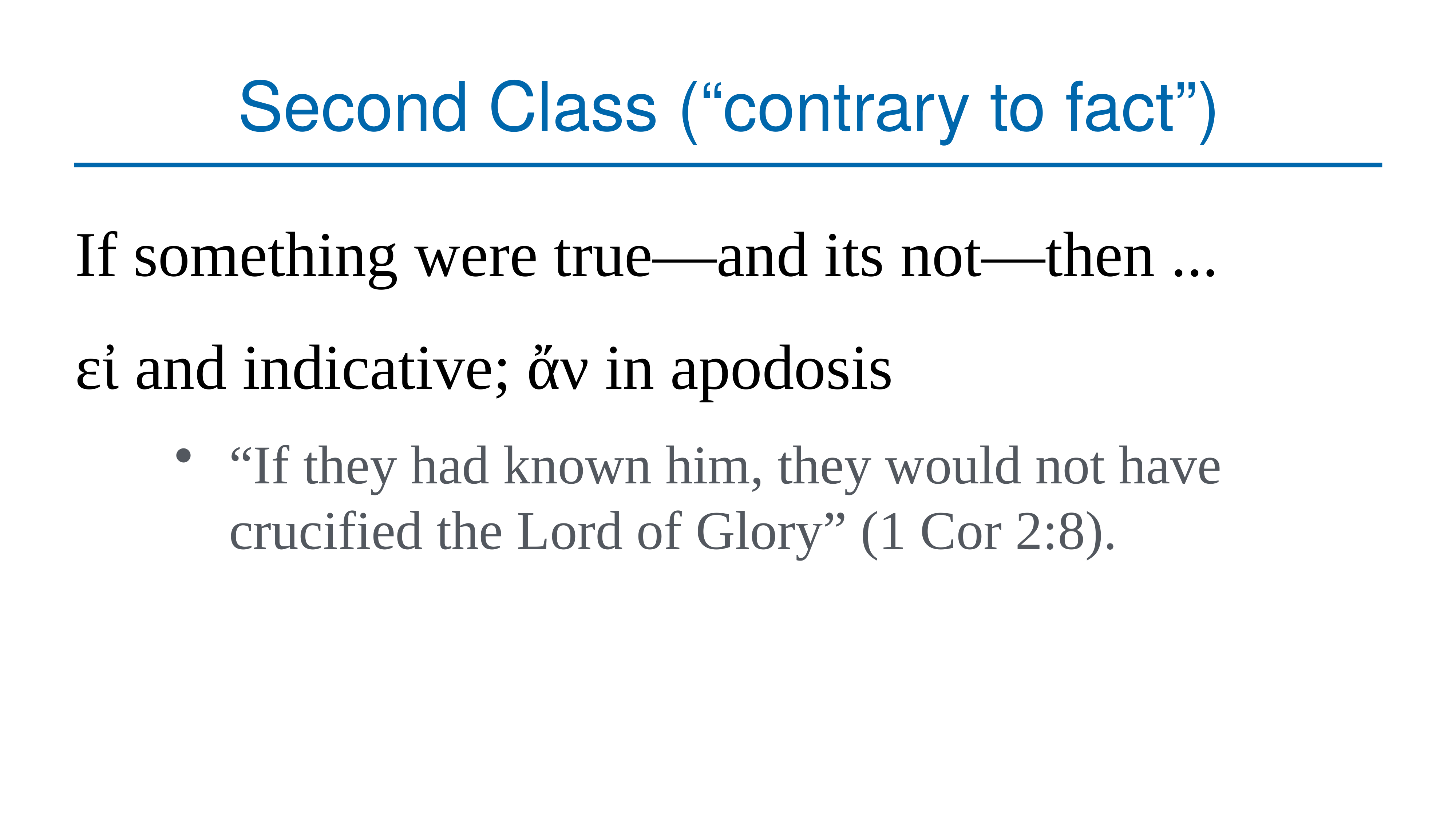

# Second Class (“contrary to fact”)
If something were true—and its not—then ...
εἰ and indicative; ἄν in apodosis
“If they had known him, they would not have crucified the Lord of Glory” (1 Cor 2:8).